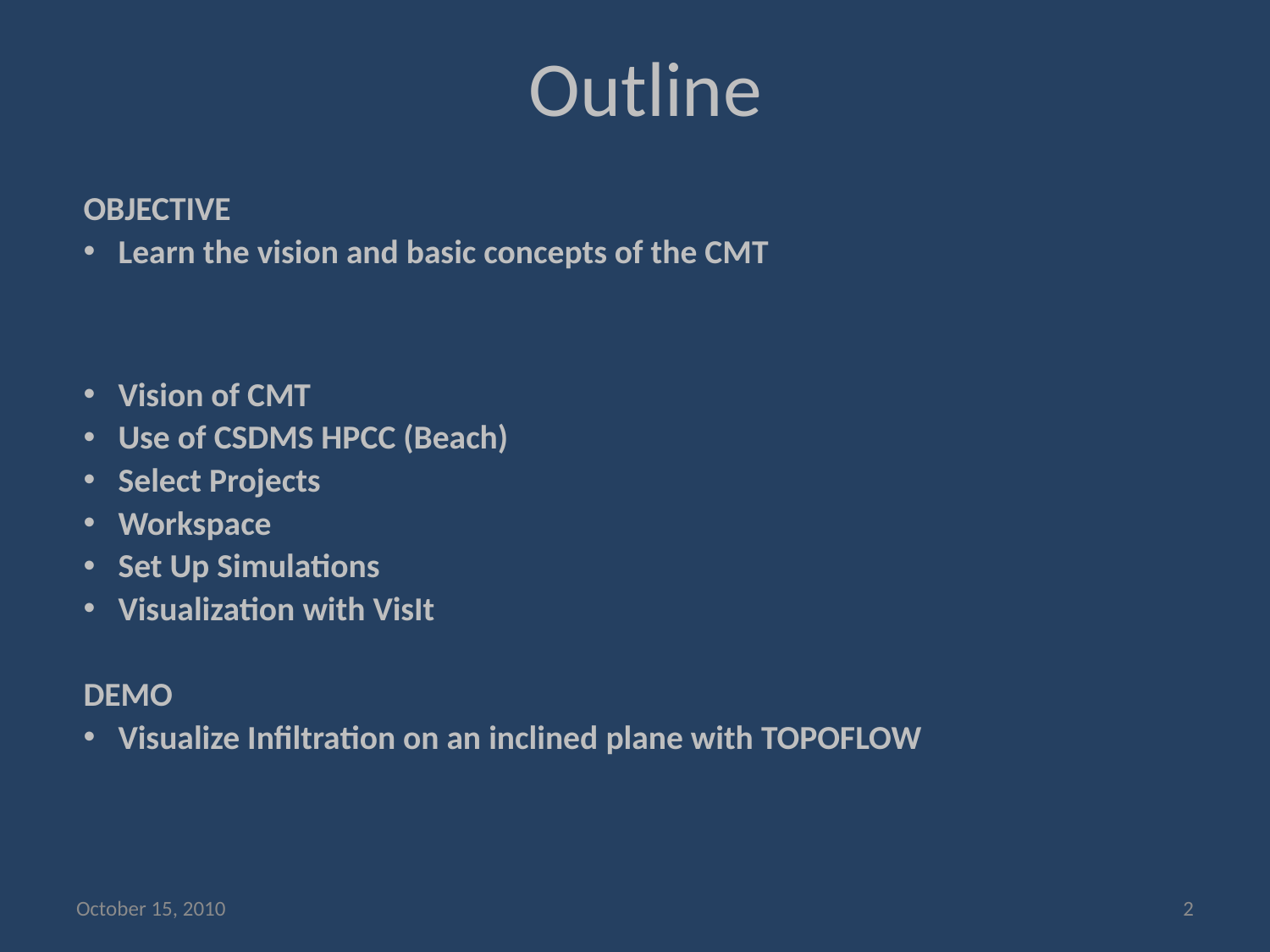

# Outline
OBJECTIVE
Learn the vision and basic concepts of the CMT

Vision of CMT
Use of CSDMS HPCC (Beach)
Select Projects
Workspace
Set Up Simulations
Visualization with VisIt

DEMO
Visualize Infiltration on an inclined plane with TOPOFLOW

October 15, 2010
2